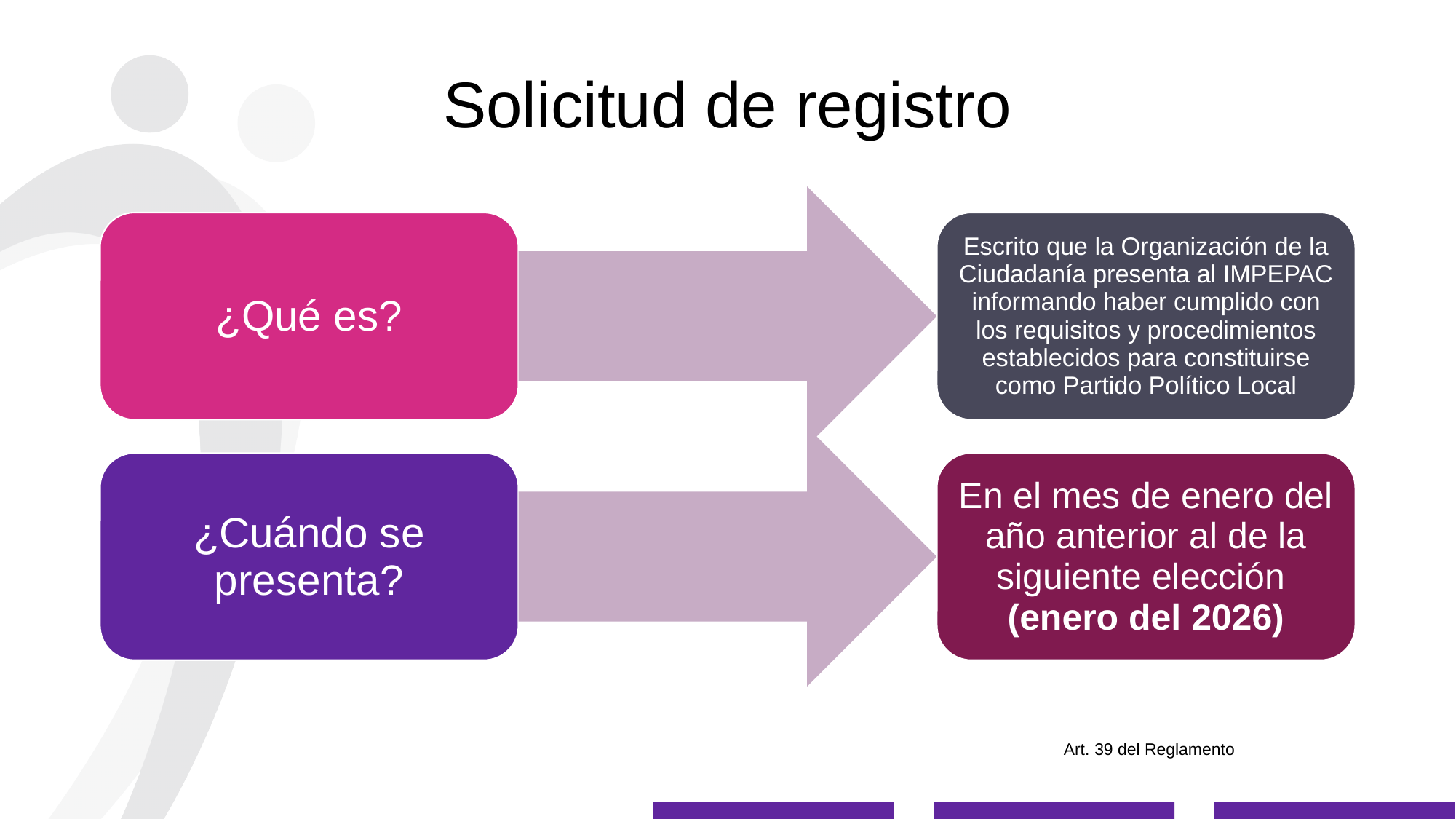

# Solicitud de registro
¿Qué es?
Escrito que la Organización de la Ciudadanía presenta al IMPEPAC informando haber cumplido con los requisitos y procedimientos establecidos para constituirse como Partido Político Local
¿Cuándo se presenta?
En el mes de enero del año anterior al de la siguiente elección
(enero del 2026)
Art. 39 del Reglamento